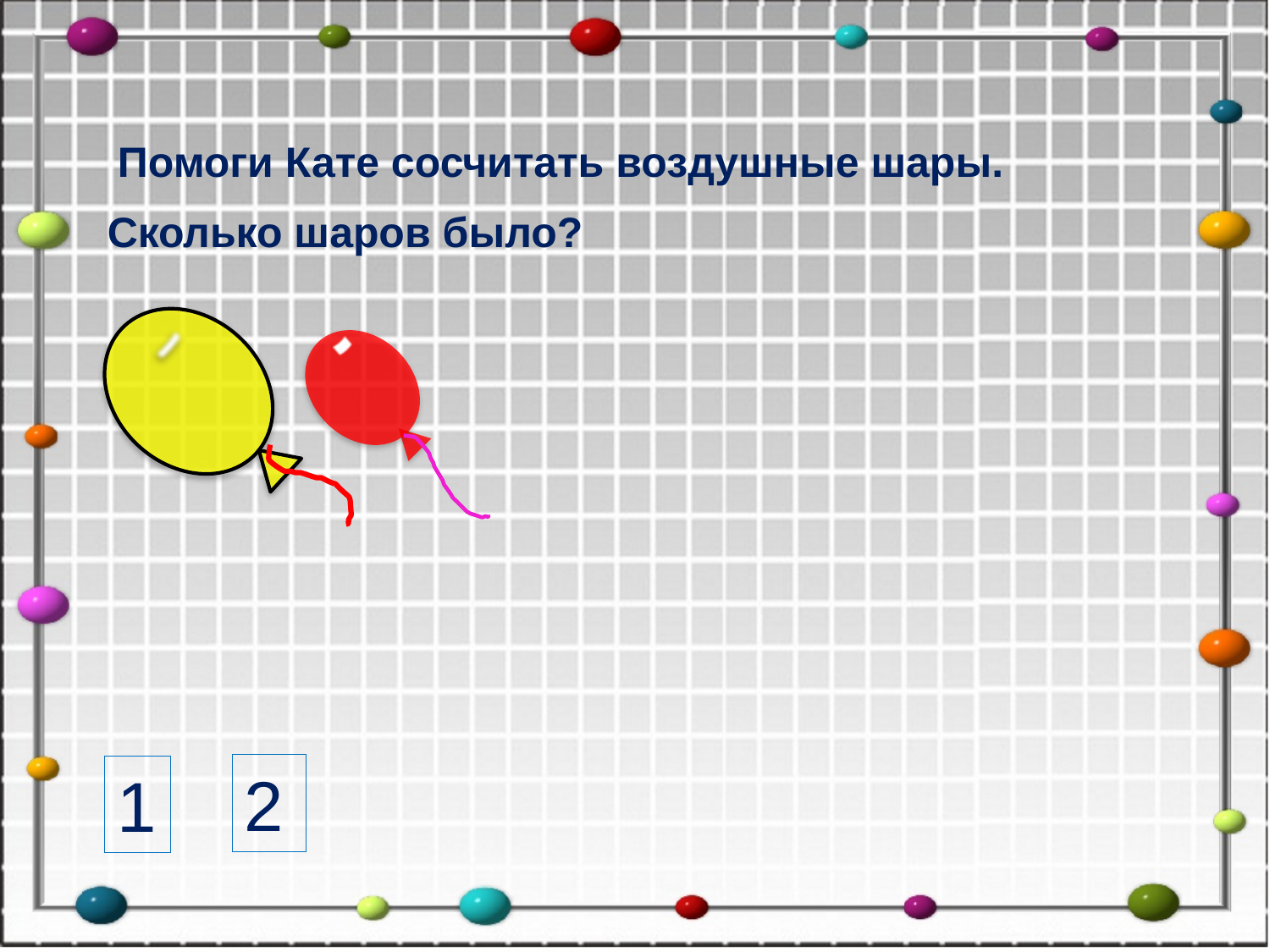

Помоги Кате сосчитать воздушные шары.
Сколько шаров было?

2
1